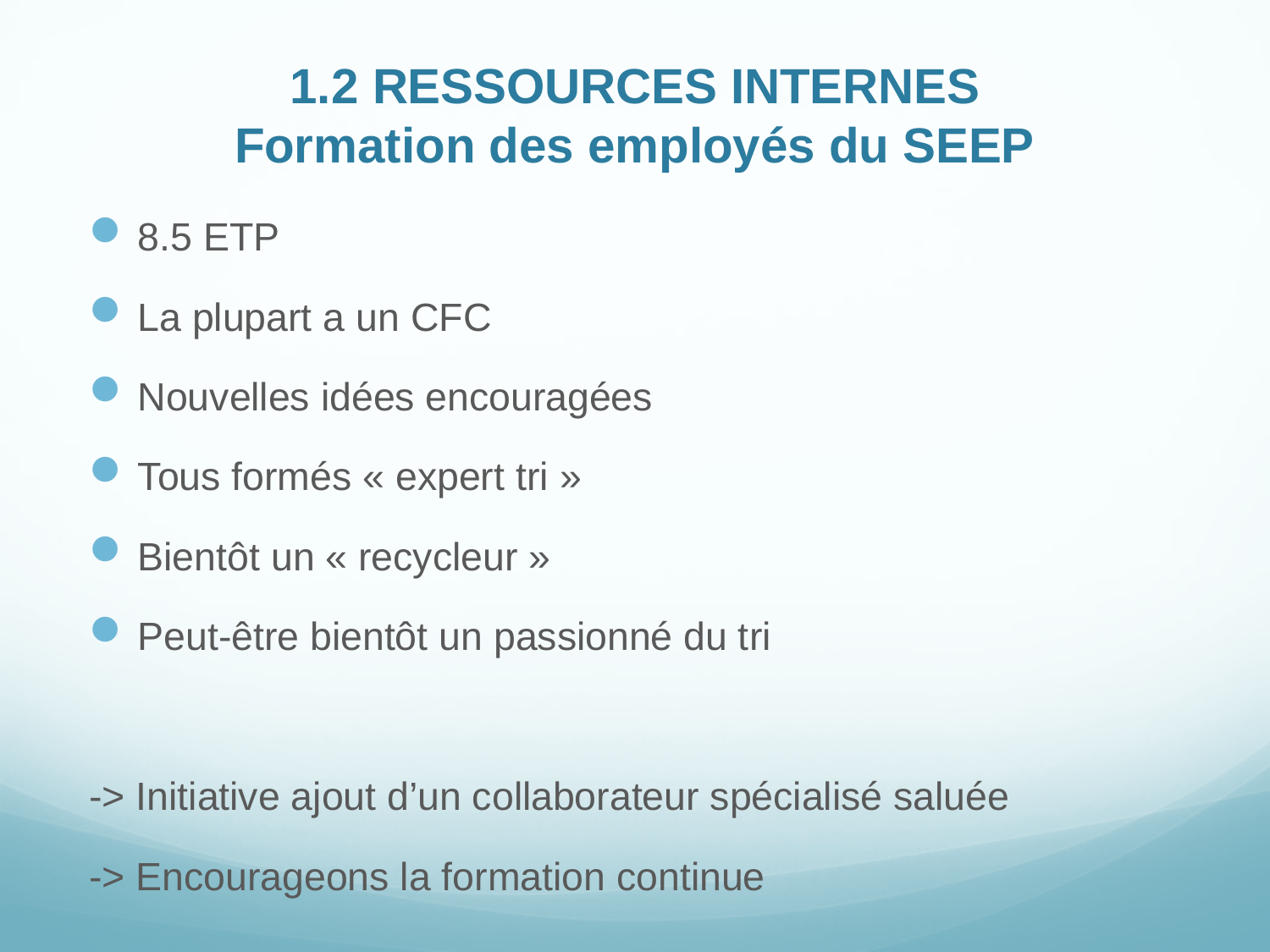

# 1.2 Ressources internes Formation des employés du SEEP
8.5 ETP
La plupart a un CFC
Nouvelles idées encouragées
Tous formés « expert tri »
Bientôt un « recycleur »
Peut-être bientôt un passionné du tri

-> Initiative ajout d’un collaborateur spécialisé saluée
-> Encourageons la formation continue